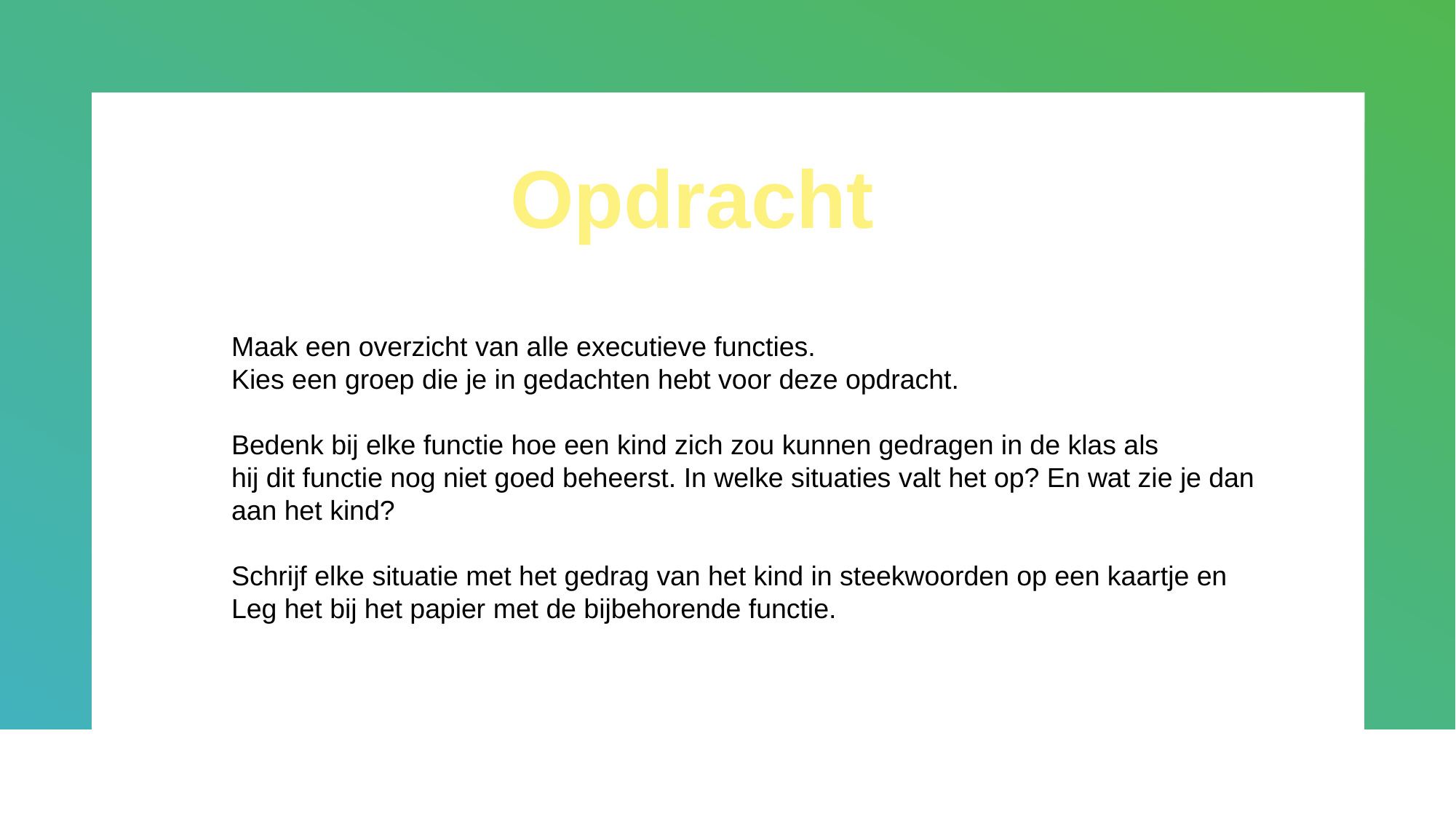

Opdracht
Maak een overzicht van alle executieve functies.
Kies een groep die je in gedachten hebt voor deze opdracht.

Bedenk bij elke functie hoe een kind zich zou kunnen gedragen in de klas als
hij dit functie nog niet goed beheerst. In welke situaties valt het op? En wat zie je dan
aan het kind?

Schrijf elke situatie met het gedrag van het kind in steekwoorden op een kaartje en
Leg het bij het papier met de bijbehorende functie.